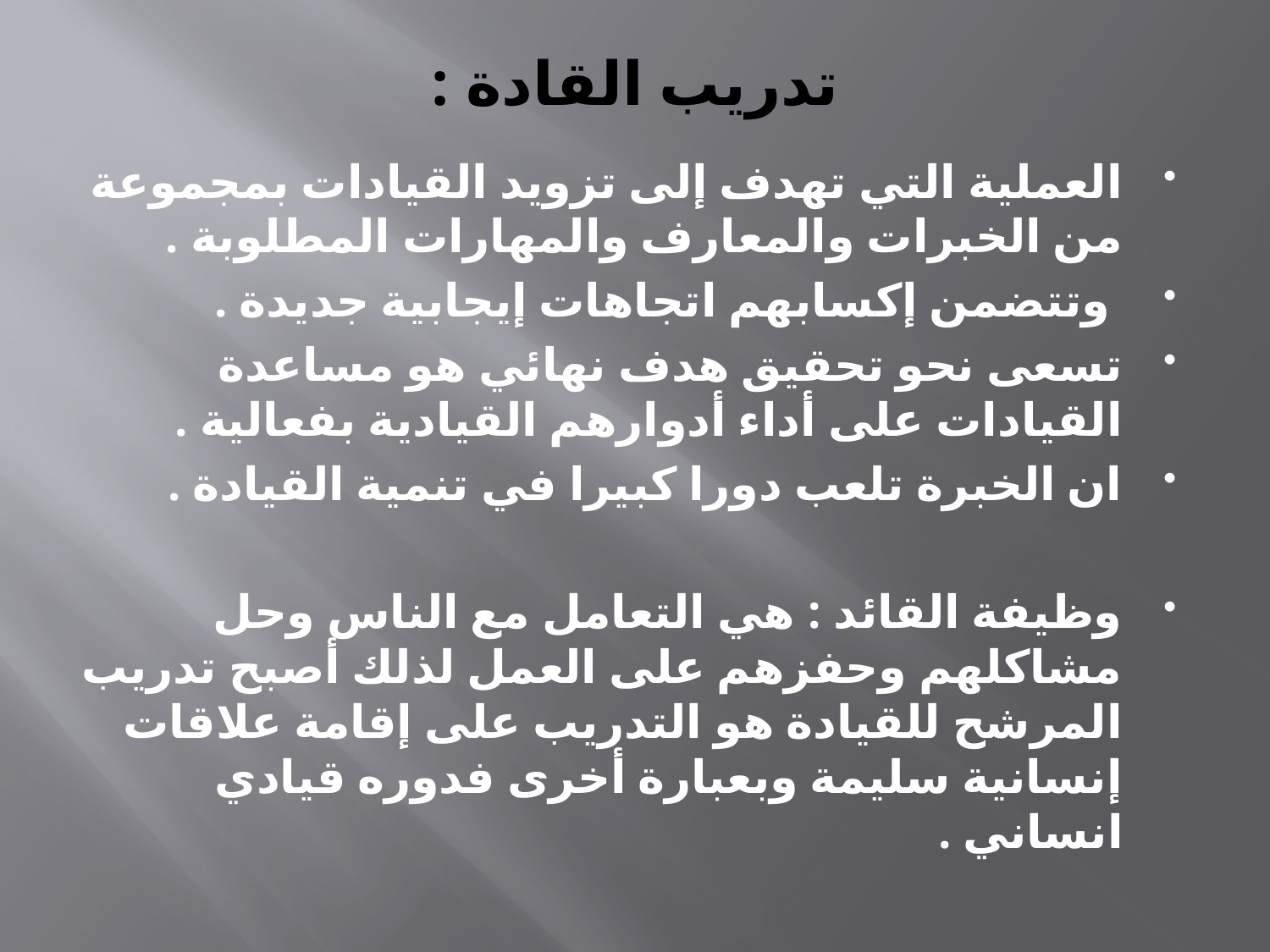

# تدريب القادة :
العملية التي تهدف إلى تزويد القيادات بمجموعة من الخبرات والمعارف والمهارات المطلوبة .
 وتتضمن إكسابهم اتجاهات إيجابية جديدة .
تسعى نحو تحقيق هدف نهائي هو مساعدة القيادات على أداء أدوارهم القيادية بفعالية .
ان الخبرة تلعب دورا كبيرا في تنمية القيادة .

وظيفة القائد : هي التعامل مع الناس وحل مشاكلهم وحفزهم على العمل لذلك أصبح تدريب المرشح للقيادة هو التدريب على إقامة علاقات إنسانية سليمة وبعبارة أخرى فدوره قيادي انساني .